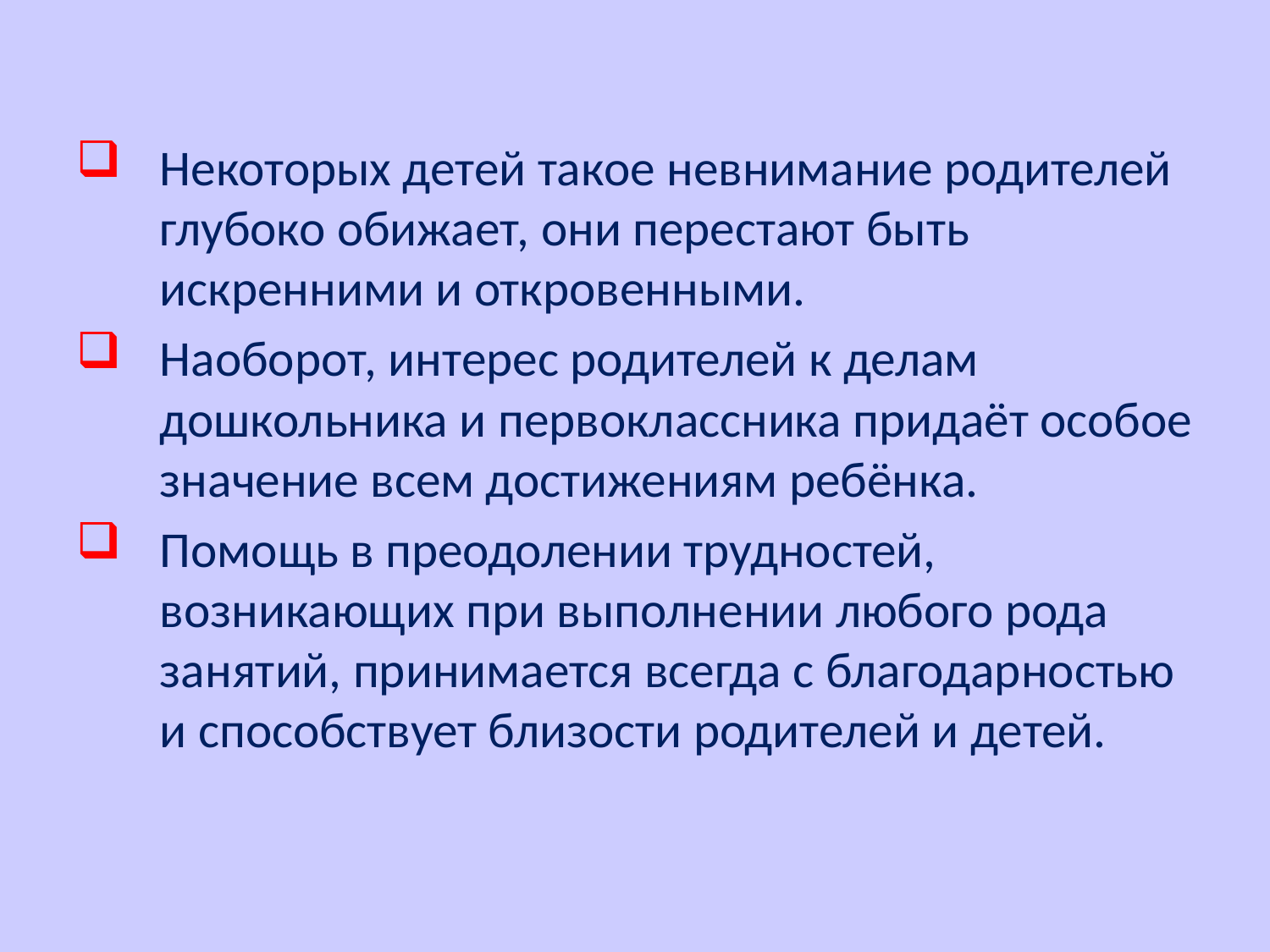

Некоторых детей такое невнимание родителей глубоко обижает, они перестают быть искренними и откровенными.
Наоборот, интерес родителей к делам  дошкольника и первоклассника придаёт особое значение всем достижениям ребёнка.
Помощь в преодолении трудностей,  возникающих при выполнении любого рода занятий, принимается всегда с благодарностью и способствует близости родителей и детей.